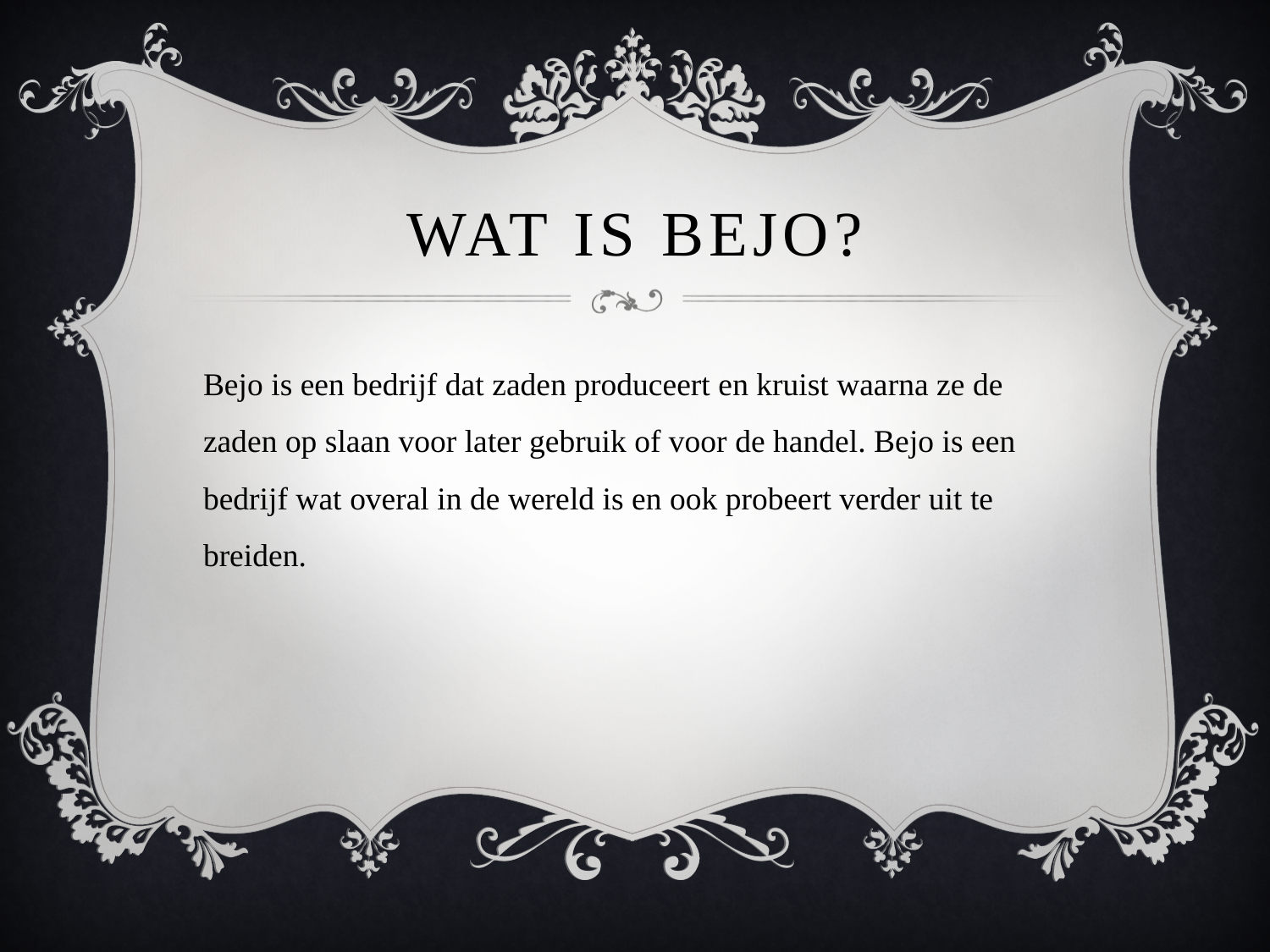

# WAT IS BEJO?
Bejo is een bedrijf dat zaden produceert en kruist waarna ze de zaden op slaan voor later gebruik of voor de handel. Bejo is een bedrijf wat overal in de wereld is en ook probeert verder uit te breiden.